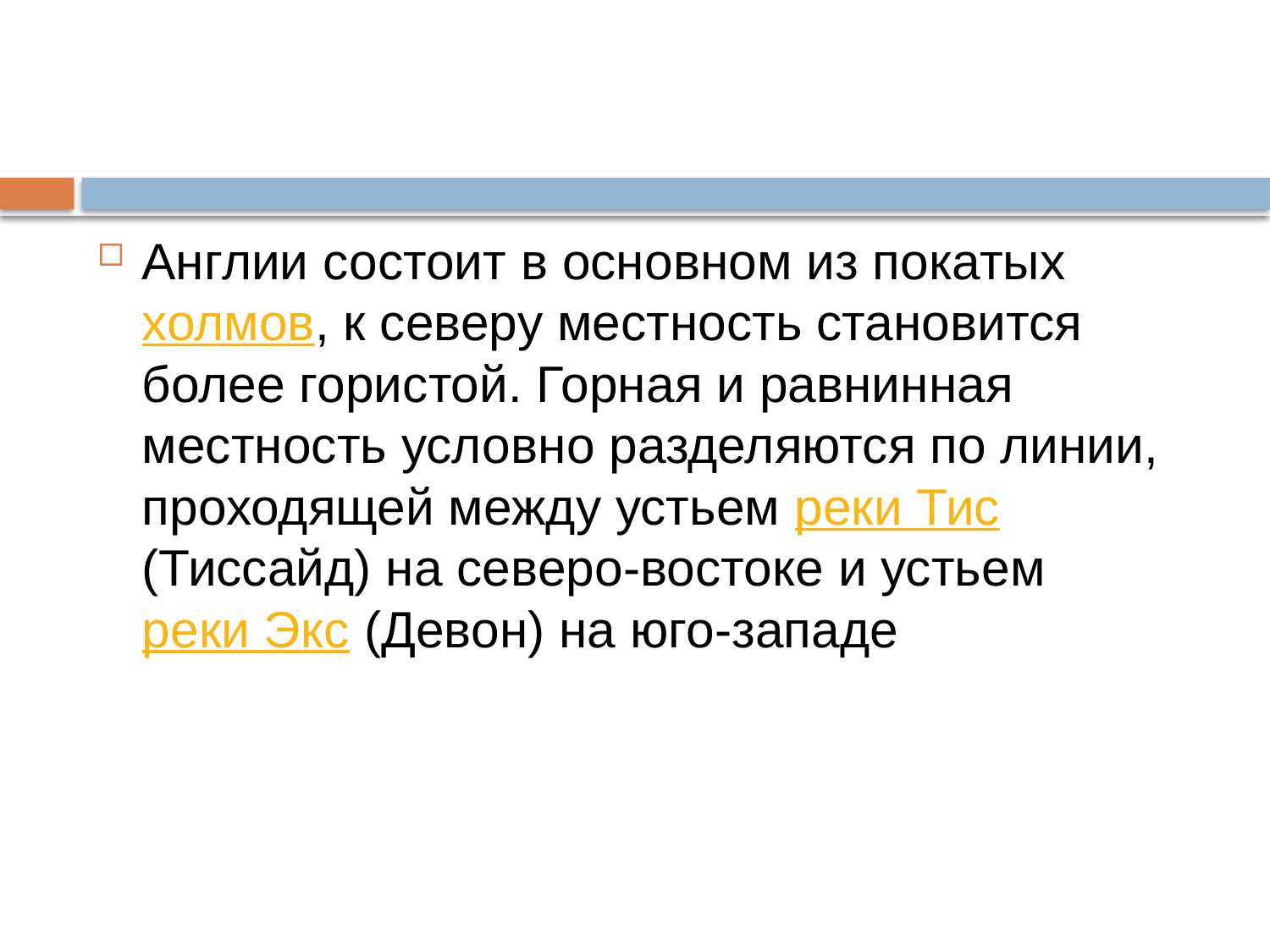

#
Англии состоит в основном из покатых холмов, к северу местность становится более гористой. Горная и равнинная местность условно разделяются по линии, проходящей между устьем реки Тис (Тиссайд) на северо-востоке и устьем реки Экс (Девон) на юго-западе